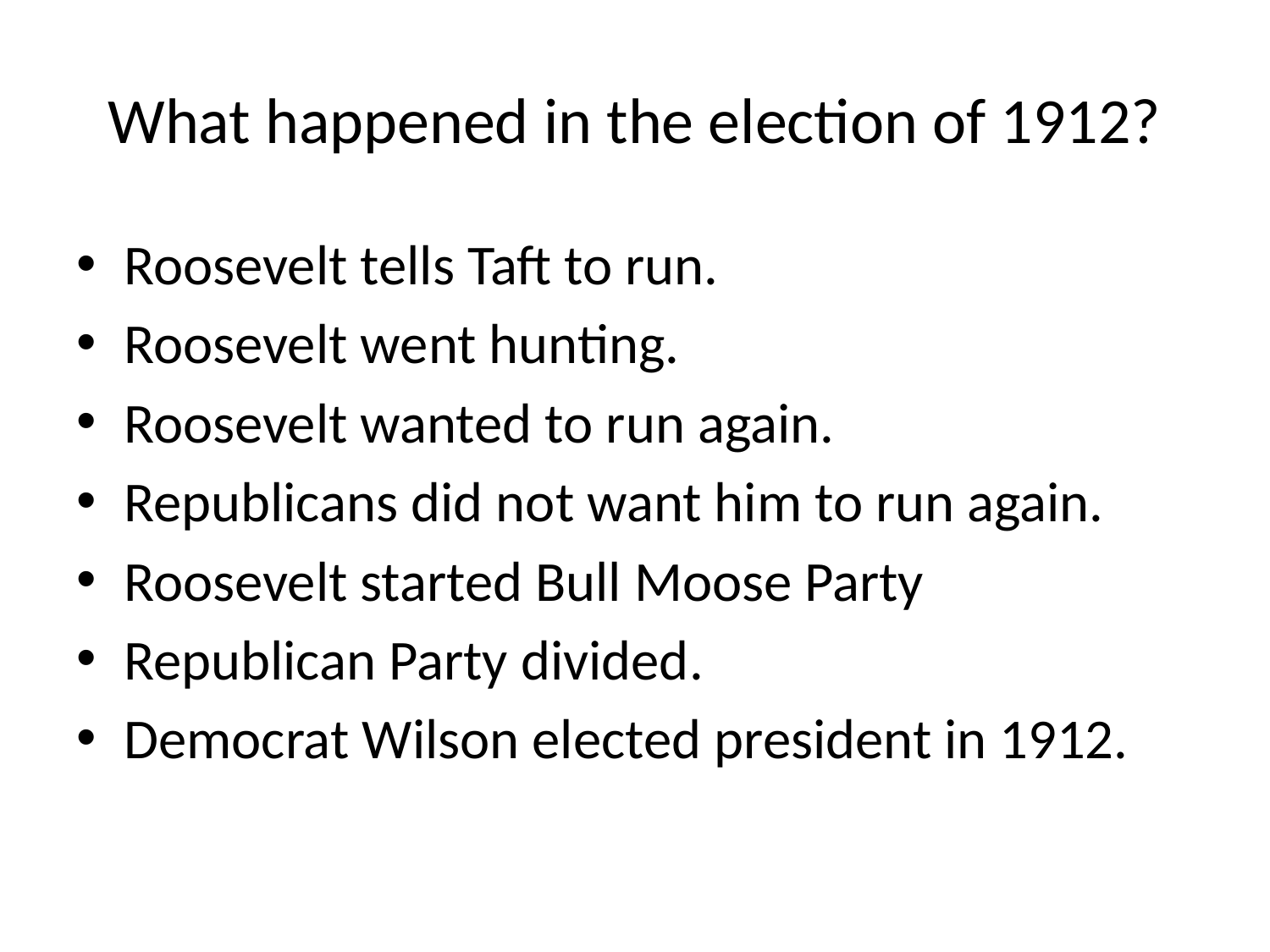

# What happened in the election of 1912?
Roosevelt tells Taft to run.
Roosevelt went hunting.
Roosevelt wanted to run again.
Republicans did not want him to run again.
Roosevelt started Bull Moose Party
Republican Party divided.
Democrat Wilson elected president in 1912.